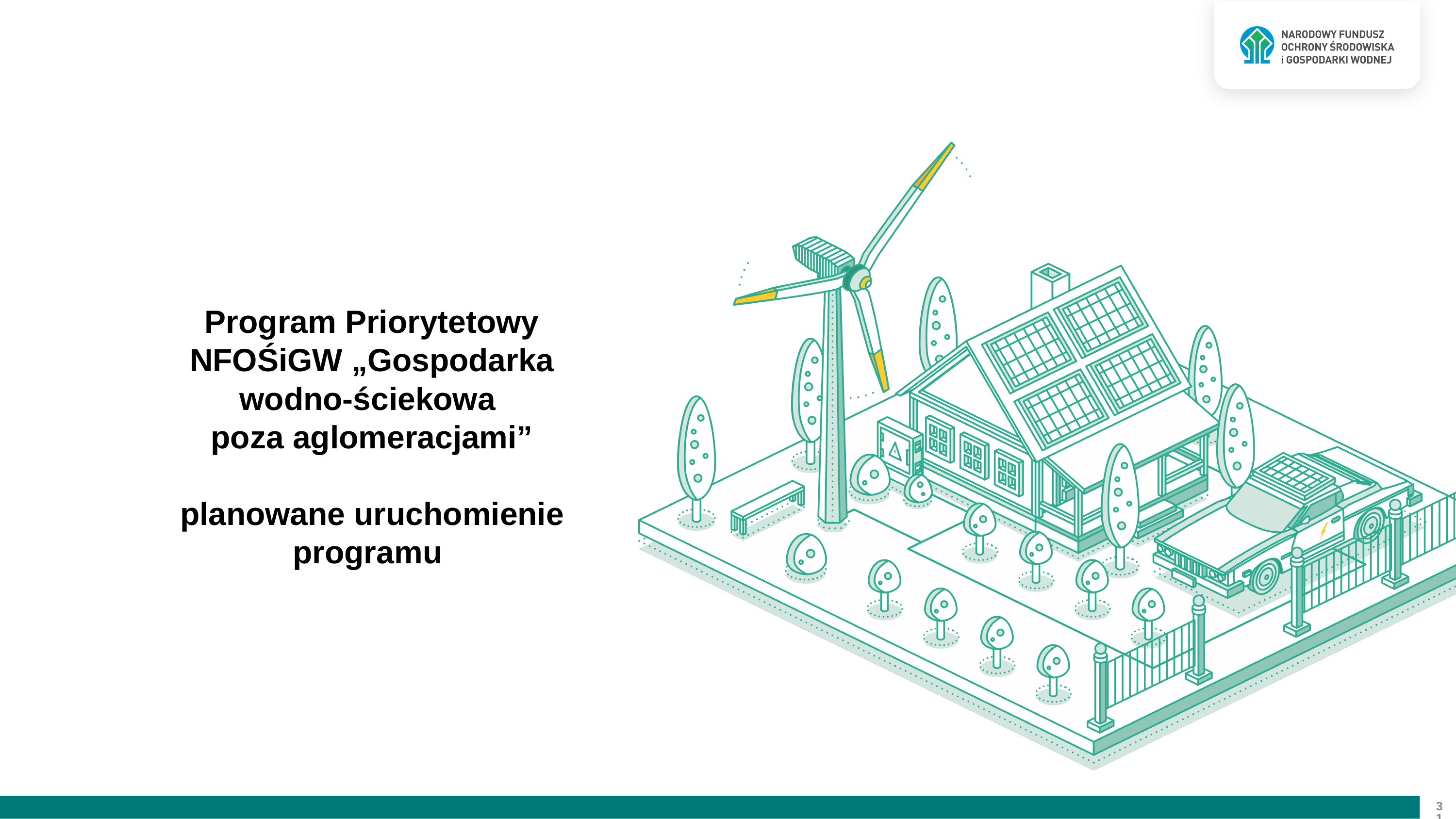

Program Priorytetowy NFOŚiGW „Gospodarka wodno-ściekowa
poza aglomeracjami”
planowane uruchomienie programu
31